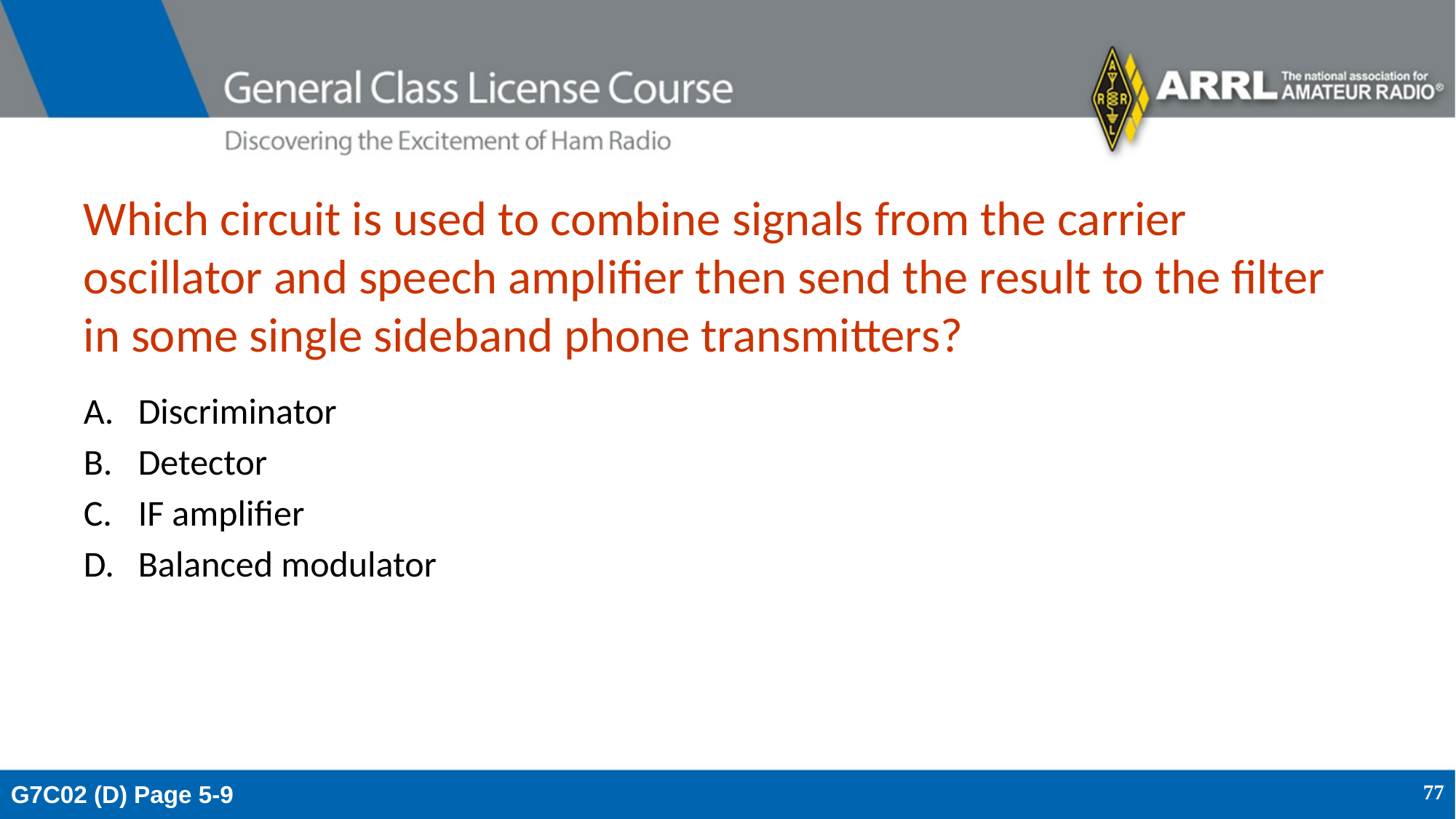

# Which circuit is used to combine signals from the carrier oscillator and speech amplifier then send the result to the filter in some single sideband phone transmitters?
Discriminator
Detector
IF amplifier
Balanced modulator
G7C02 (D) Page 5-9
77